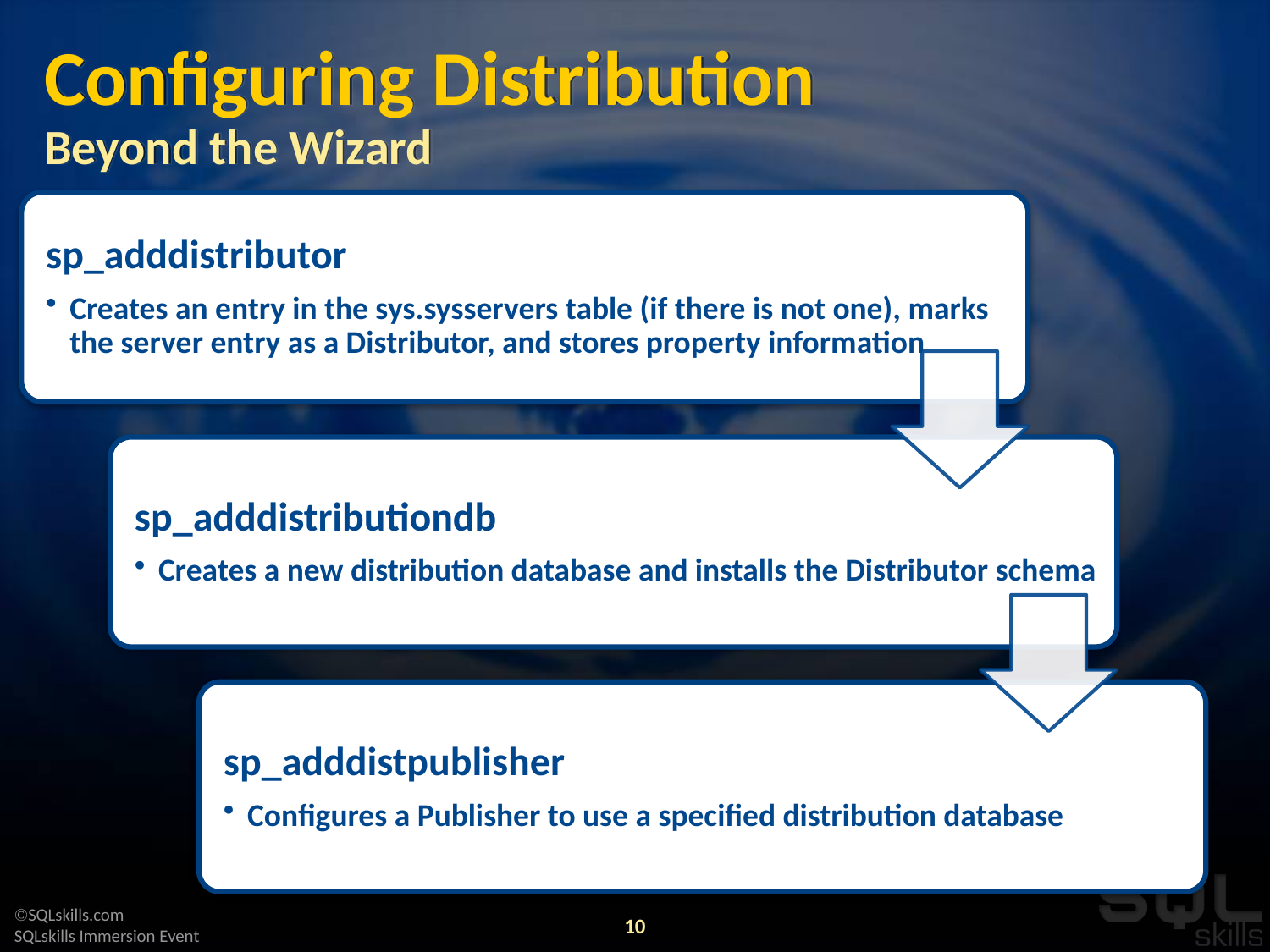

# Configuring Distribution Beyond the Wizard
sp_adddistributor
Creates an entry in the sys.sysservers table (if there is not one), marks the server entry as a Distributor, and stores property information
sp_adddistributiondb
Creates a new distribution database and installs the Distributor schema
sp_adddistpublisher
Configures a Publisher to use a specified distribution database

10